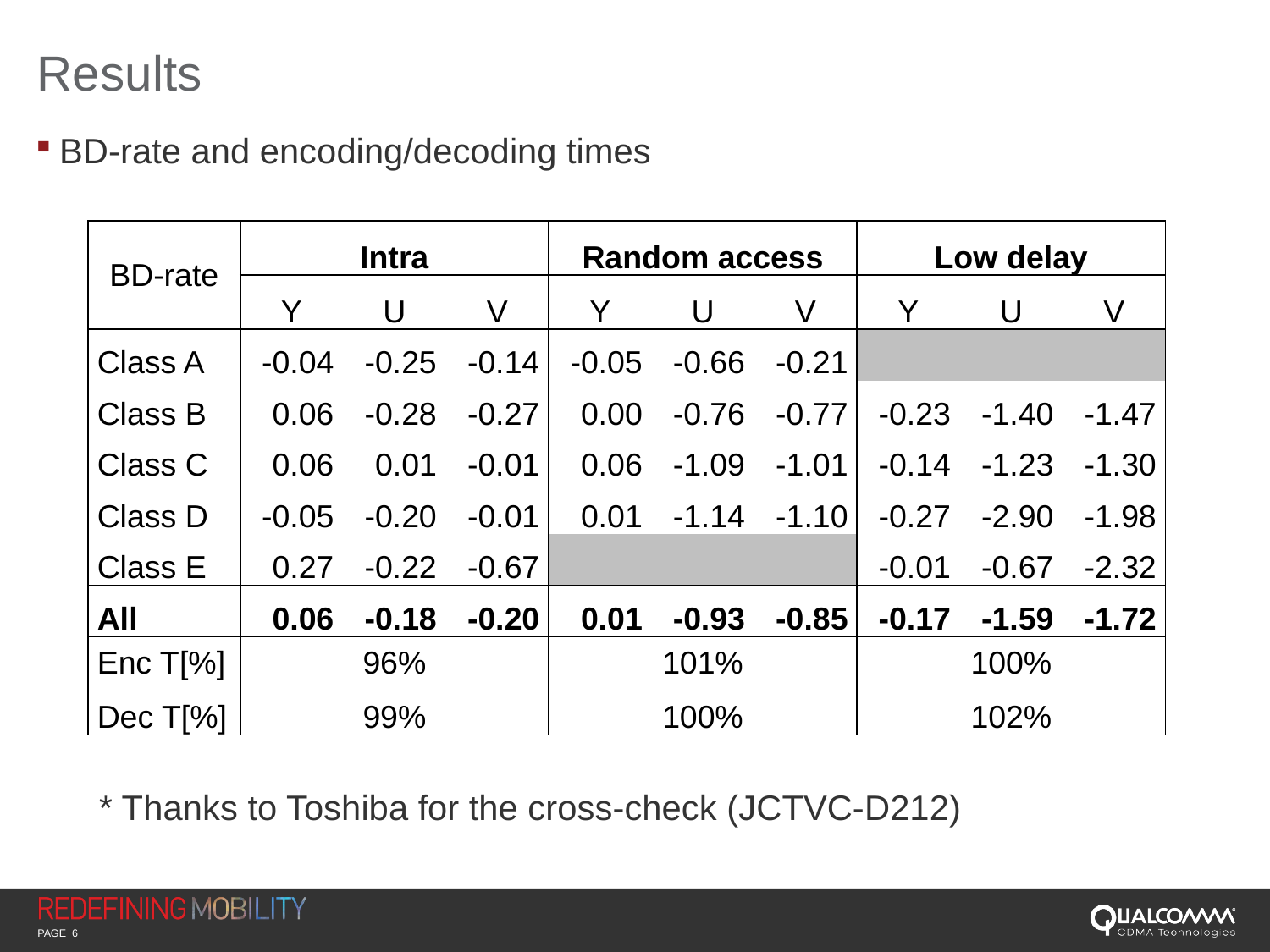

# Results
BD-rate and encoding/decoding times

* Thanks to Toshiba for the cross-check (JCTVC-D212)

| BD-rate | Intra |  |  | Random access |  |  | Low delay |  |  |
| --- | --- | --- | --- | --- | --- | --- | --- | --- | --- |
|  | Y | U | V | Y | U | V | Y | U | V |
| Class A | -0.04 | -0.25 | -0.14 | -0.05 | -0.66 | -0.21 |  |  |  |
| Class B | 0.06 | -0.28 | -0.27 | 0.00 | -0.76 | -0.77 | -0.23 | -1.40 | -1.47 |
| Class C | 0.06 | 0.01 | -0.01 | 0.06 | -1.09 | -1.01 | -0.14 | -1.23 | -1.30 |
| Class D | -0.05 | -0.20 | -0.01 | 0.01 | -1.14 | -1.10 | -0.27 | -2.90 | -1.98 |
| Class E | 0.27 | -0.22 | -0.67 |  |  |  | -0.01 | -0.67 | -2.32 |
| All | 0.06 | -0.18 | -0.20 | 0.01 | -0.93 | -0.85 | -0.17 | -1.59 | -1.72 |
| Enc T[%] | 96% |  |  | 101% |  |  | 100% |  |  |
| Dec T[%] | 99% |  |  | 100% |  |  | 102% |  |  |